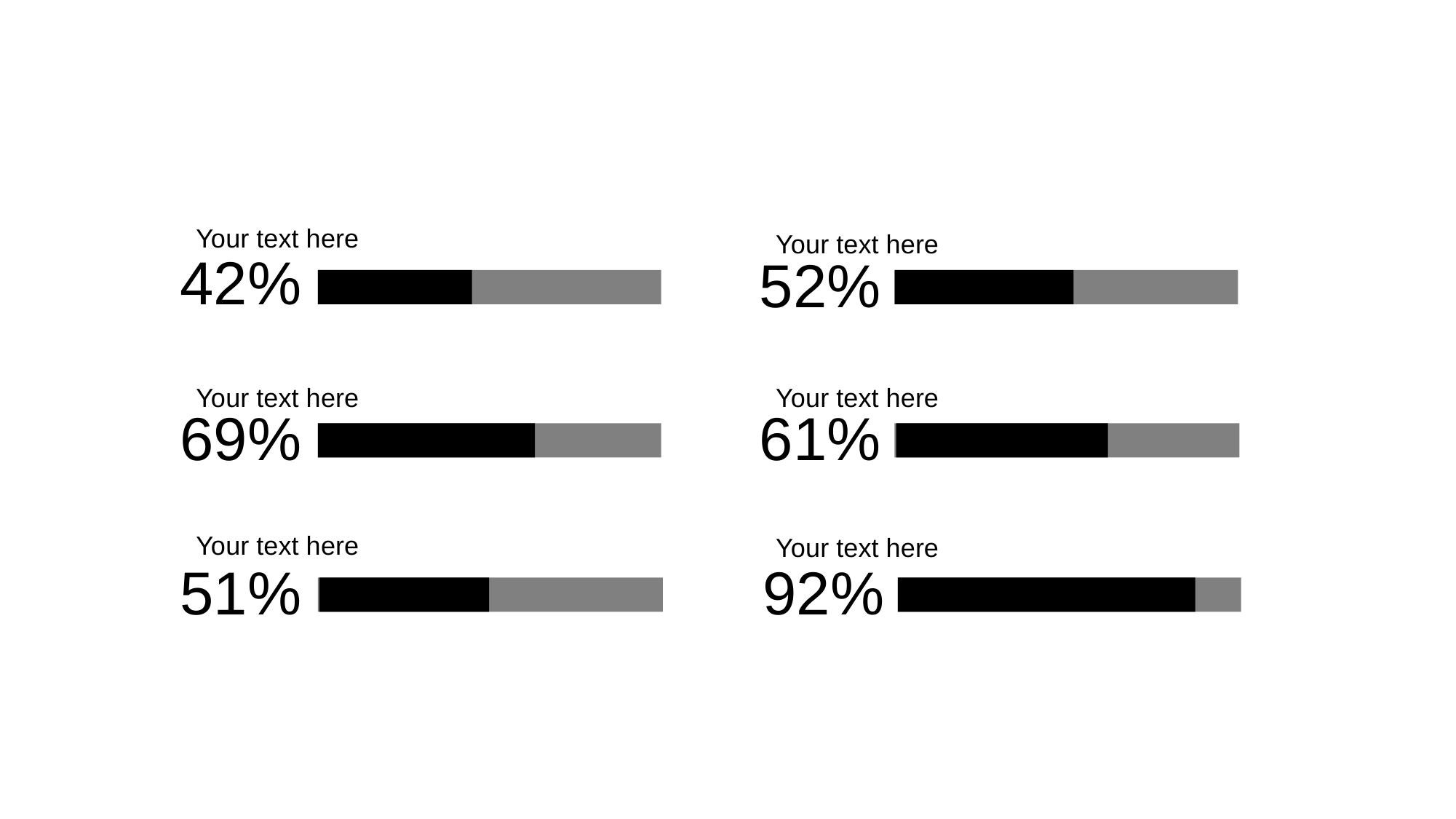

Your text here
Your text here
42%
52%

Your text here
Your text here
61%
69%

Your text here
Your text here
51%
92%